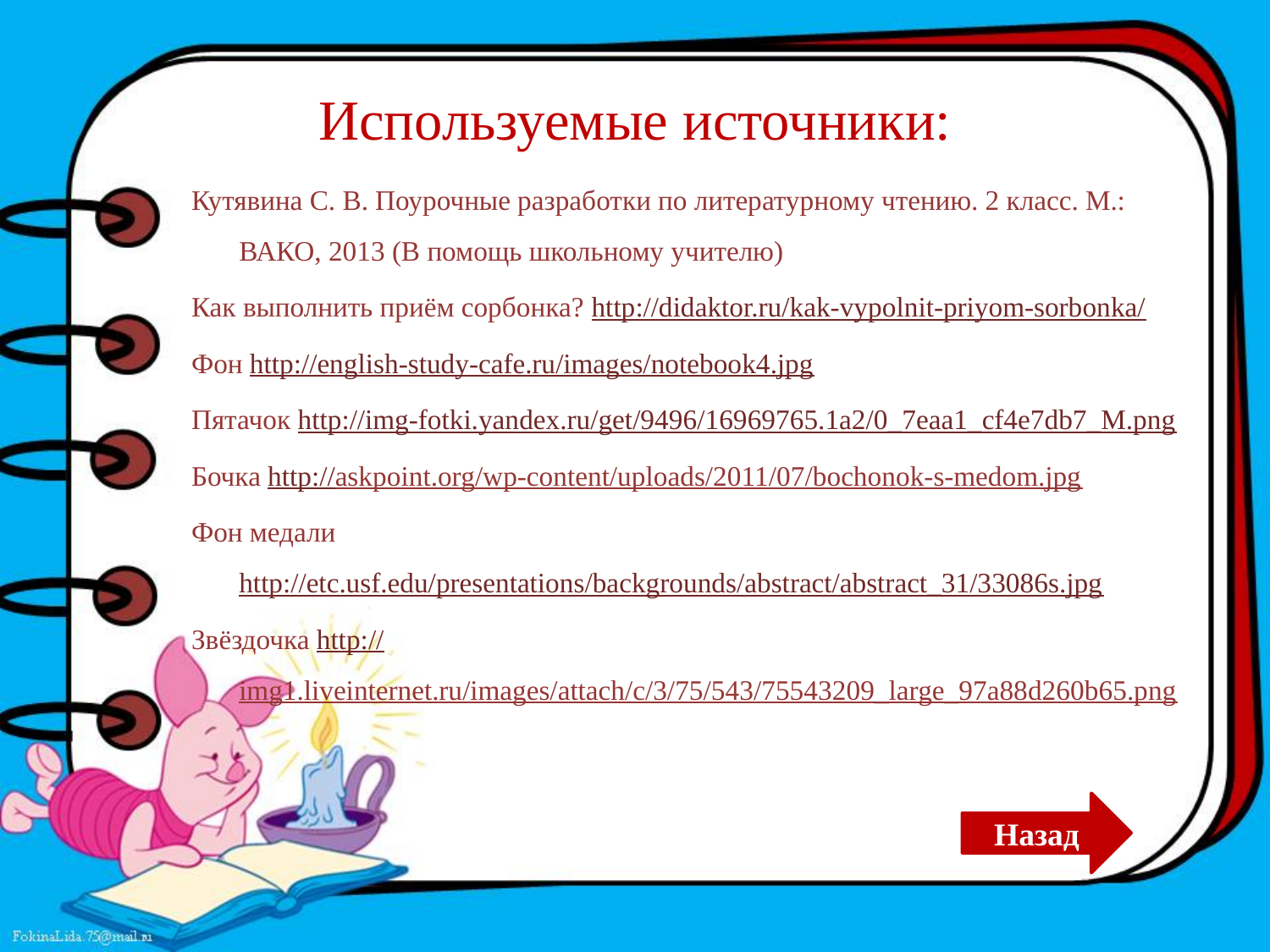

# Используемые источники:
Кутявина С. В. Поурочные разработки по литературному чтению. 2 класс. М.: ВАКО, 2013 (В помощь школьному учителю)
Как выполнить приём сорбонка? http://didaktor.ru/kak-vypolnit-priyom-sorbonka/
Фон http://english-study-cafe.ru/images/notebook4.jpg
Пятачок http://img-fotki.yandex.ru/get/9496/16969765.1a2/0_7eaa1_cf4e7db7_M.png
Бочка http://askpoint.org/wp-content/uploads/2011/07/bochonok-s-medom.jpg
Фон медали   http://etc.usf.edu/presentations/backgrounds/abstract/abstract_31/33086s.jpg
Звёздочка http://img1.liveinternet.ru/images/attach/c/3/75/543/75543209_large_97a88d260b65.png
Назад